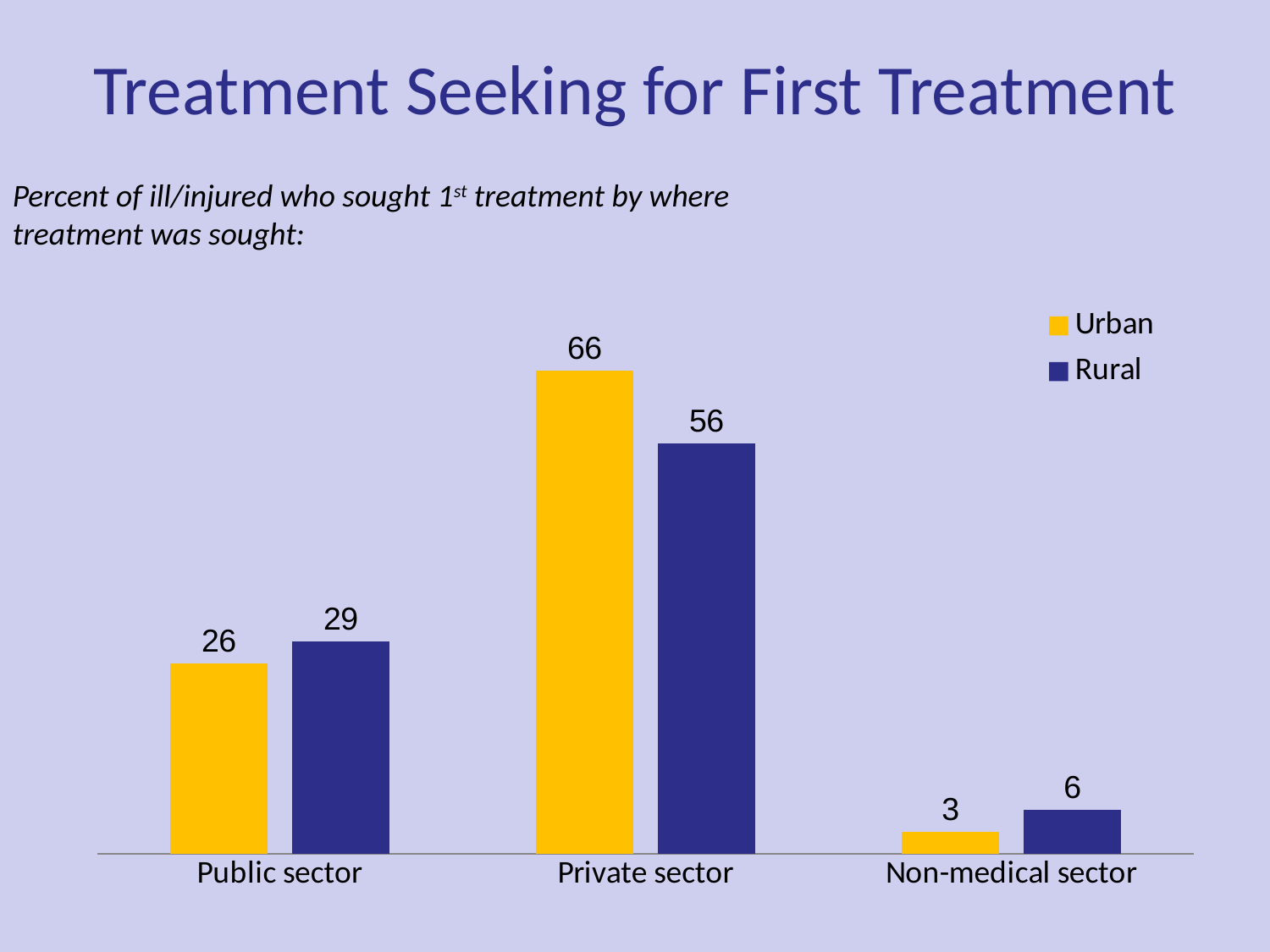

# Treatment Seeking for First Treatment
Percent of ill/injured who sought 1st treatment by where treatment was sought:

### Chart

| Category | Urban | Rural |
|---|---|---|
| Public sector | 26.0 | 29.0 |
| Private sector | 66.0 | 56.0 |
| Non-medical sector | 3.0 | 6.0 |